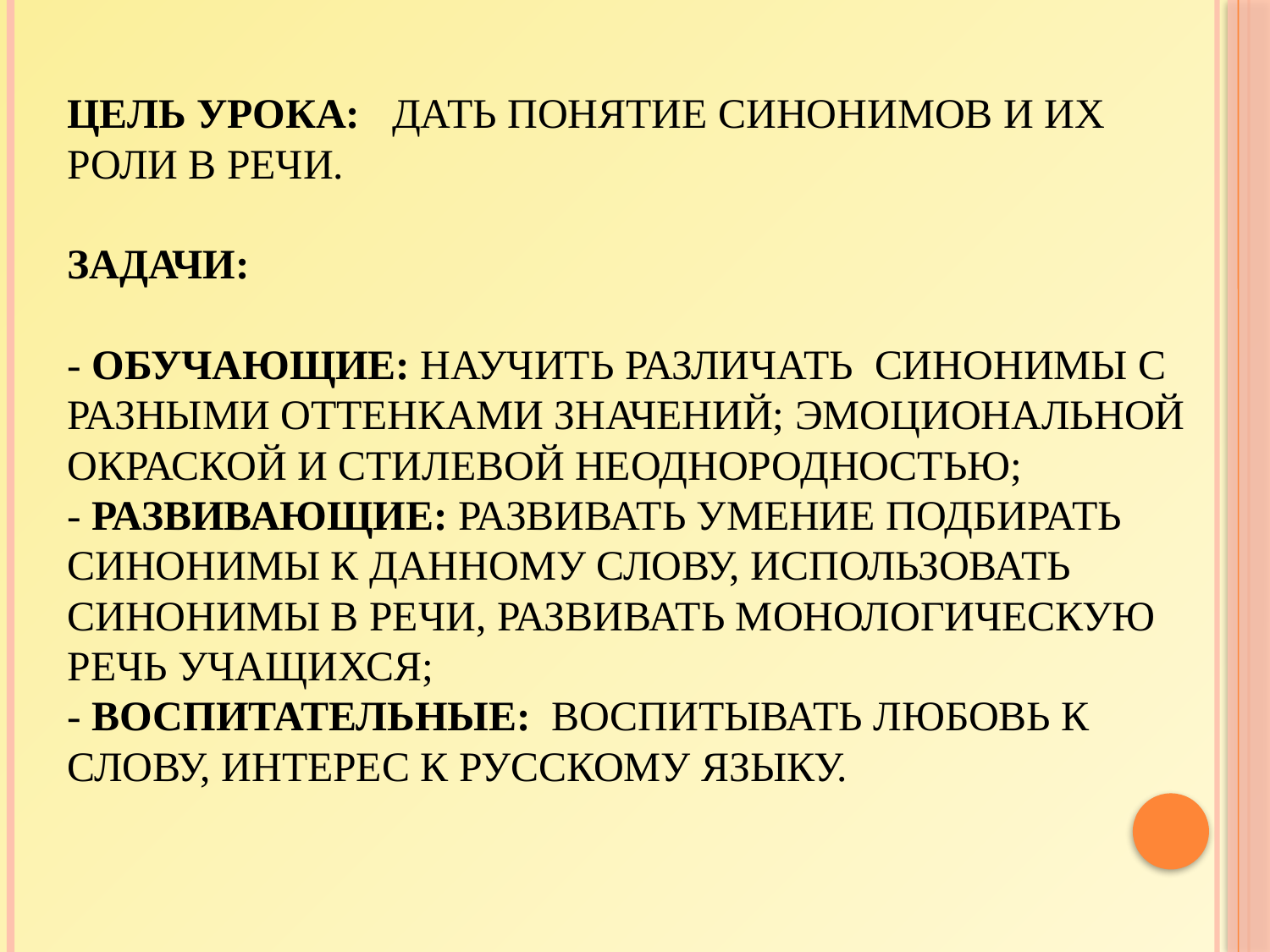

# Цель урока:   дать понятие синонимов и их роли в речи. Задачи: - обучающие: научить различать  синонимы с разными оттенками значений; эмоциональной окраской и стилевой неоднородностью; - развивающие: развивать умение подбирать синонимы к данному слову, использовать синонимы в речи, развивать монологическую речь учащихся; - воспитательные:  воспитывать любовь к слову, интерес к русскому языку.